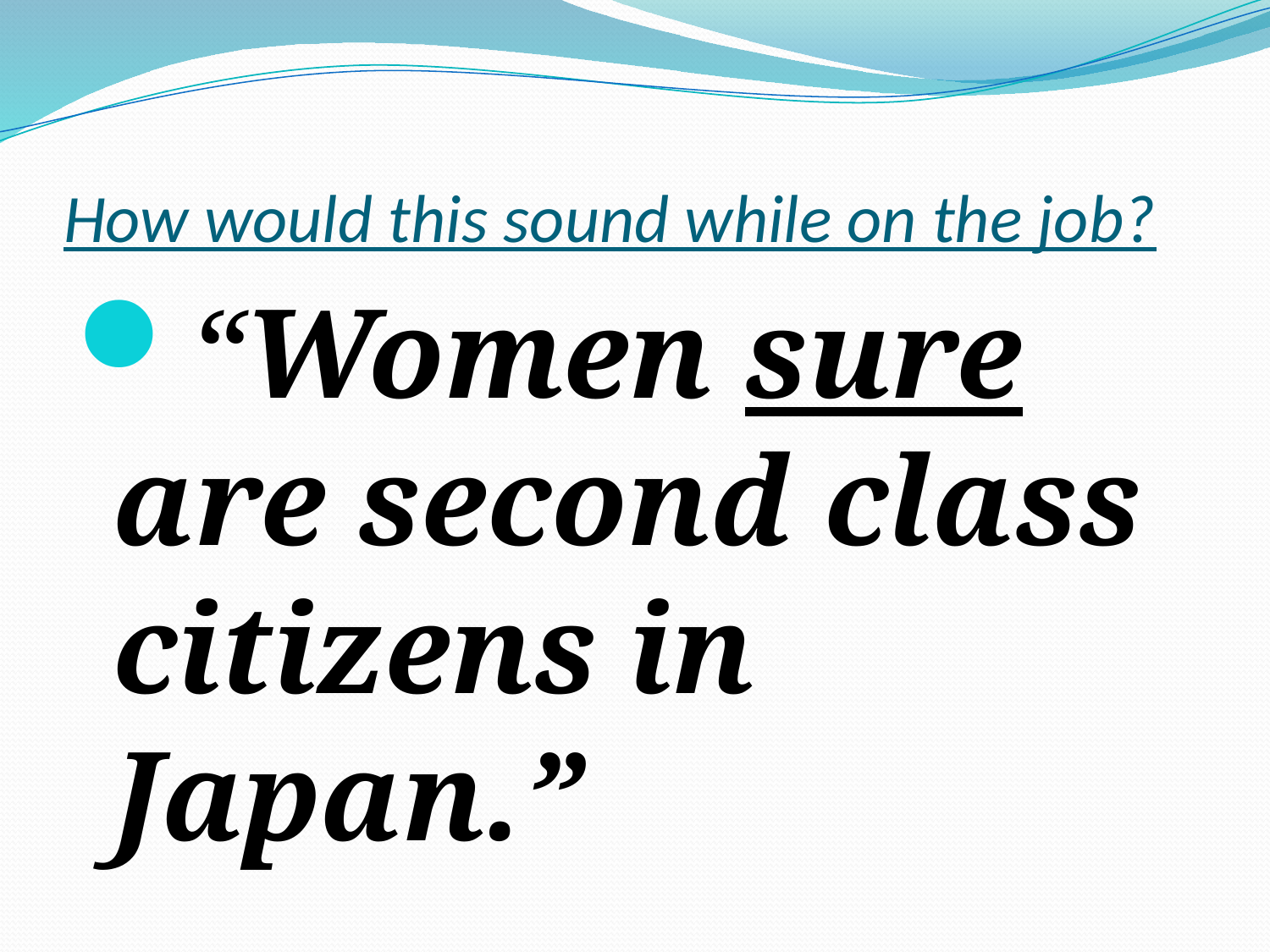

# How would this sound while on the job?
“Women sure are second class citizens in Japan.”